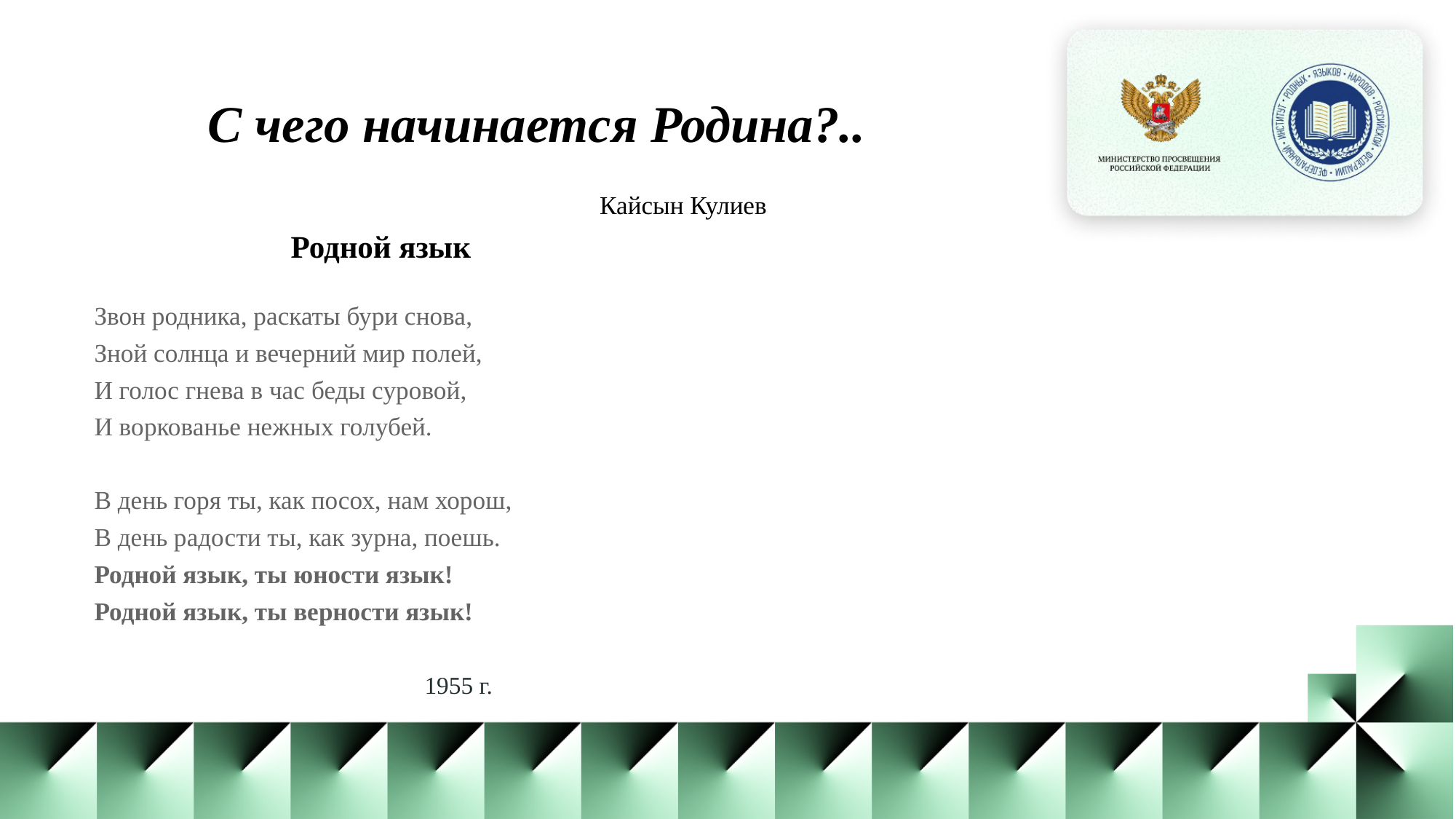

С чего начинается Родина?..
            Кайсын Кулиев
                                    Родной язык
Звон родника, раскаты бури снова,
Зной солнца и вечерний мир полей,
И голос гнева в час беды суровой,
И воркованье нежных голубей.

В день горя ты, как посох, нам хорош,
В день радости ты, как зурна, поешь.
Родной язык, ты юности язык!
Родной язык, ты верности язык!

                                                       1955 г.